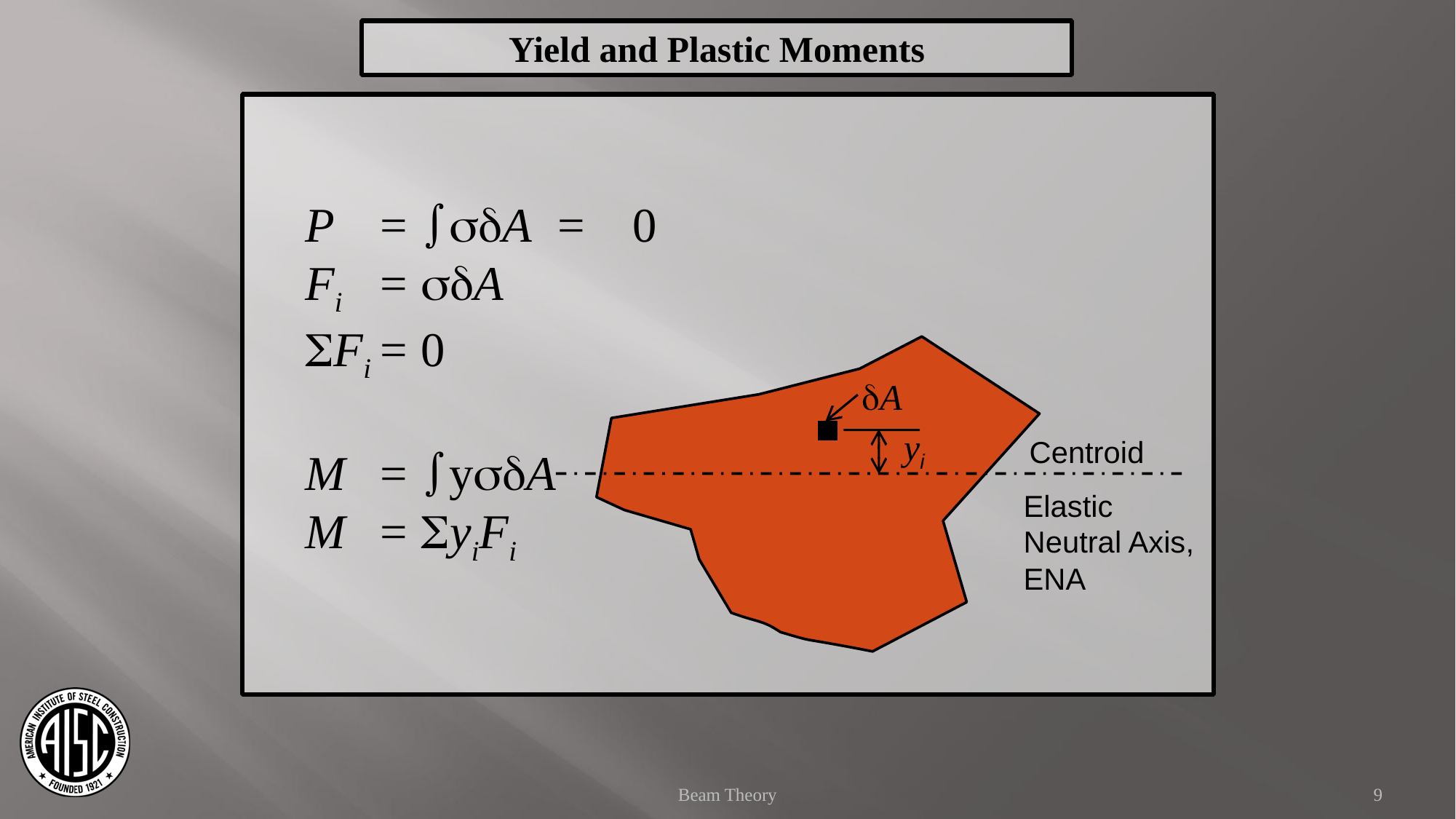

Yield and Plastic Moments

P	=	∫σδA	=	0
Fi	=	σδA
ΣFi	=	0

M	=	∫yσδA
M	=	ΣyiFi

δA

yi

Centroid

Elastic Neutral Axis, ENA
Beam Theory
9